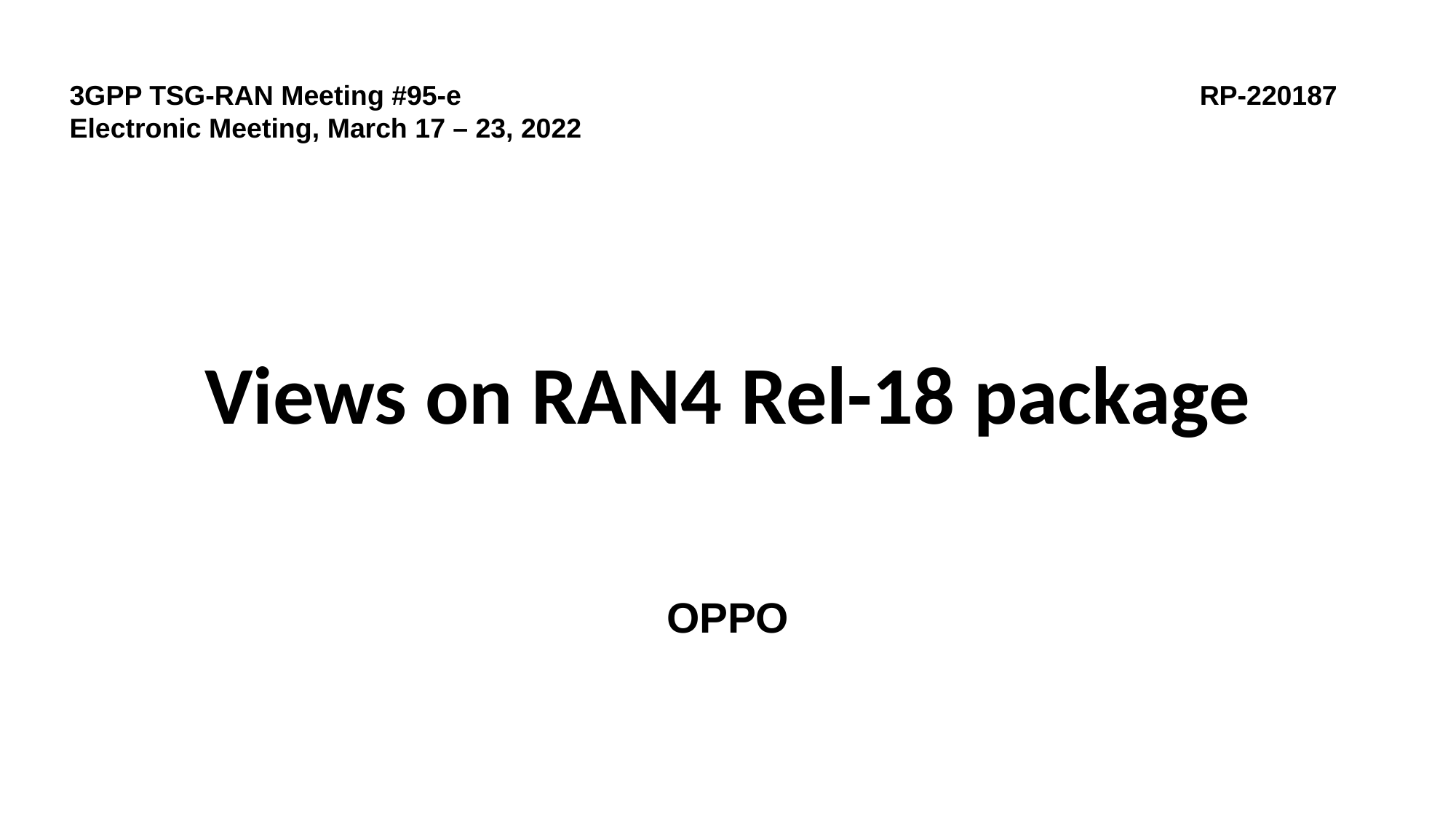

3GPP TSG-RAN Meeting #95-e                                                                                                 RP-220187
Electronic Meeting, March 17 – 23, 2022
# Views on RAN4 Rel-18 package
OPPO